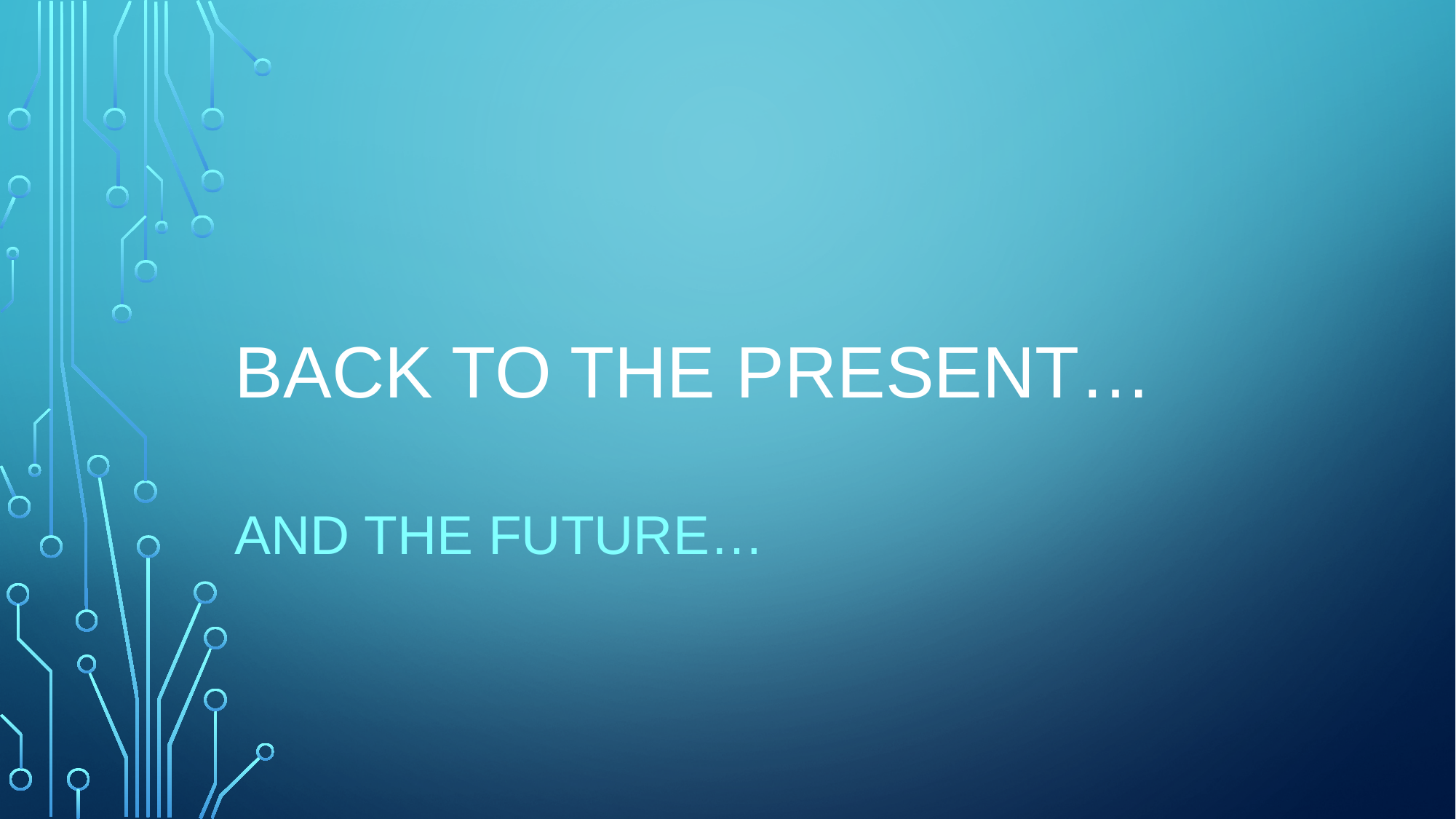

# Back to the present…
and the Future…